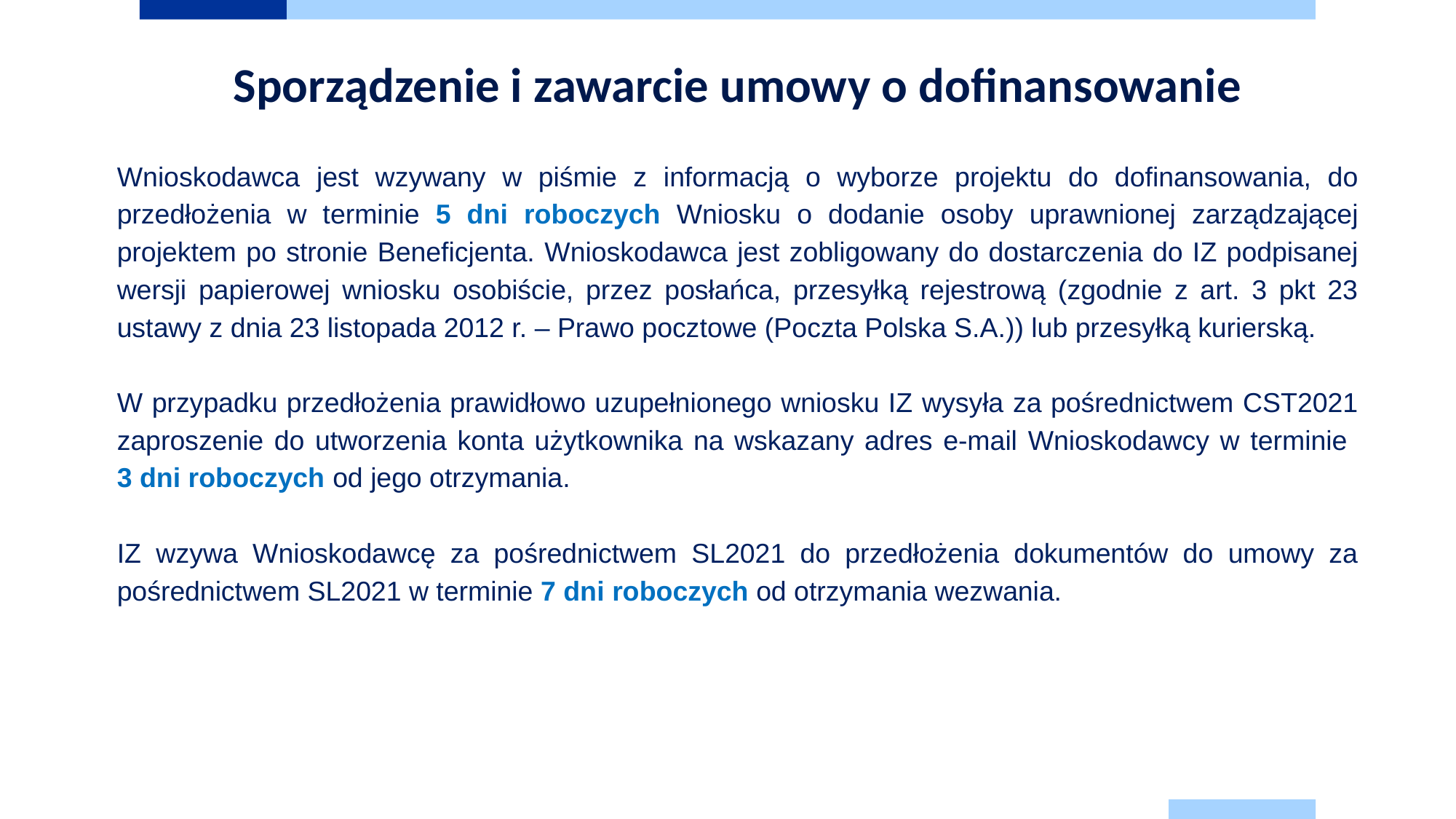

Sporządzenie i zawarcie umowy o dofinansowanie
Wnioskodawca jest wzywany w piśmie z informacją o wyborze projektu do dofinansowania, do przedłożenia w terminie 5 dni roboczych Wniosku o dodanie osoby uprawnionej zarządzającej projektem po stronie Beneficjenta. Wnioskodawca jest zobligowany do dostarczenia do IZ podpisanej wersji papierowej wniosku osobiście, przez posłańca, przesyłką rejestrową (zgodnie z art. 3 pkt 23 ustawy z dnia 23 listopada 2012 r. – Prawo pocztowe (Poczta Polska S.A.)) lub przesyłką kurierską.

W przypadku przedłożenia prawidłowo uzupełnionego wniosku IZ wysyła za pośrednictwem CST2021 zaproszenie do utworzenia konta użytkownika na wskazany adres e-mail Wnioskodawcy w terminie
3 dni roboczych od jego otrzymania.

IZ wzywa Wnioskodawcę za pośrednictwem SL2021 do przedłożenia dokumentów do umowy za pośrednictwem SL2021 w terminie 7 dni roboczych od otrzymania wezwania.